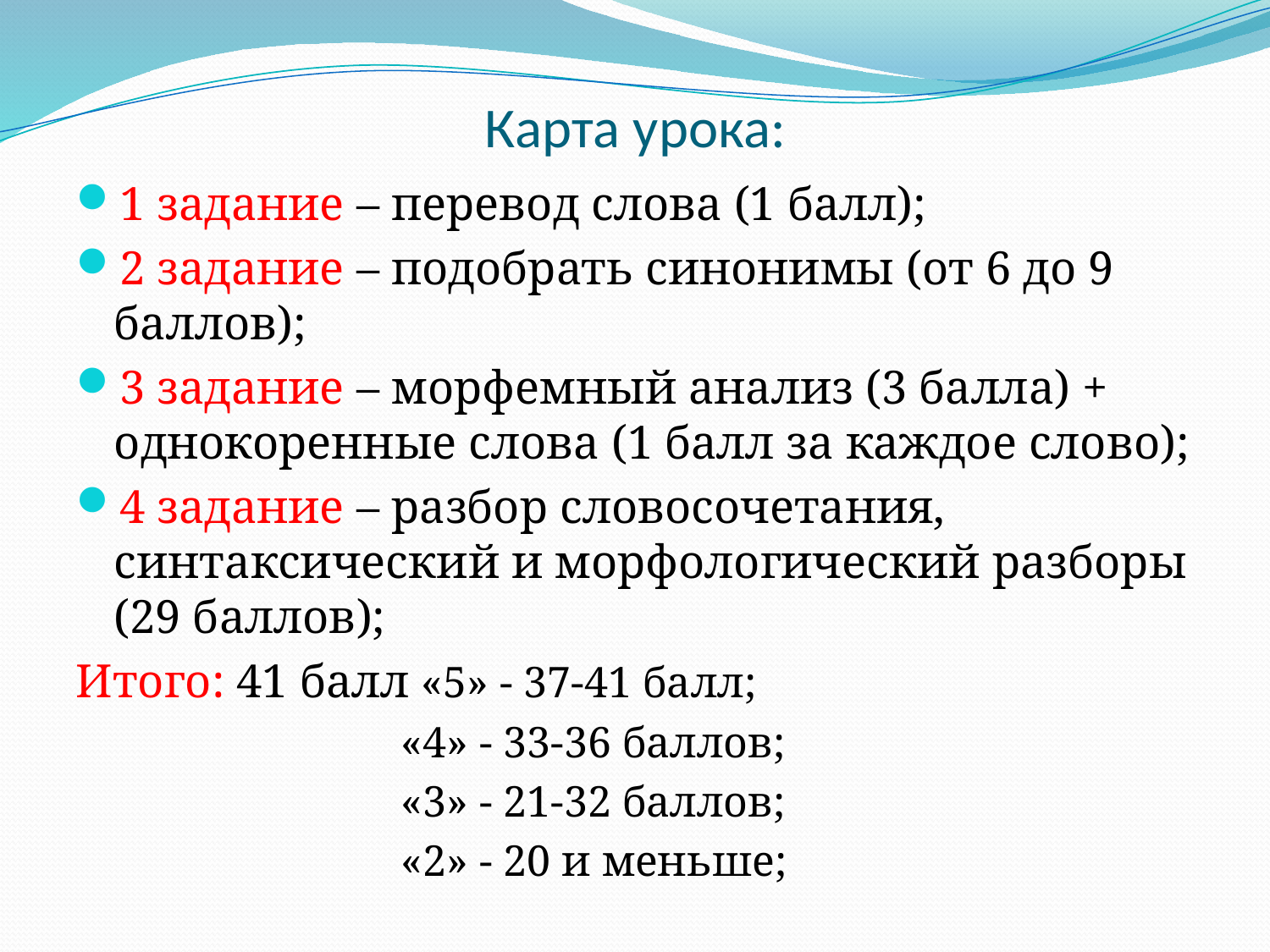

# Карта урока:
1 задание – перевод слова (1 балл);
2 задание – подобрать синонимы (от 6 до 9 баллов);
3 задание – морфемный анализ (3 балла) + однокоренные слова (1 балл за каждое слово);
4 задание – разбор словосочетания, синтаксический и морфологический разборы (29 баллов);
Итого: 41 балл «5» - 37-41 балл;
			   «4» - 33-36 баллов;
			   «3» - 21-32 баллов;
			   «2» - 20 и меньше;